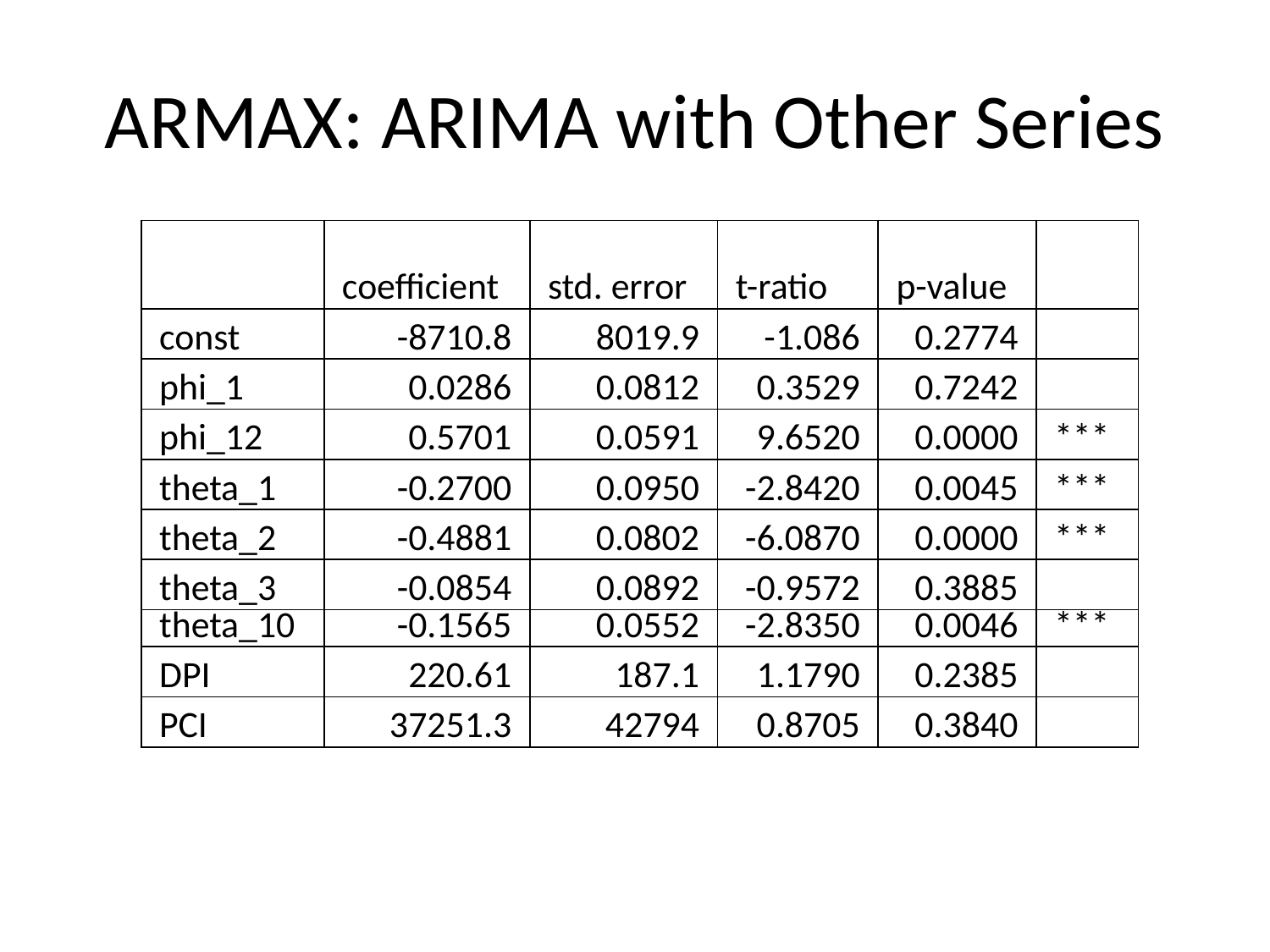

# ARMAX: ARIMA with Other Series
|  | coefficient | std. error | t-ratio | p-value |  |
| --- | --- | --- | --- | --- | --- |
| const | -8710.8 | 8019.9 | -1.086 | 0.2774 |  |
| phi\_1 | 0.0286 | 0.0812 | 0.3529 | 0.7242 |  |
| phi\_12 | 0.5701 | 0.0591 | 9.6520 | 0.0000 | \*\*\* |
| theta\_1 | -0.2700 | 0.0950 | -2.8420 | 0.0045 | \*\*\* |
| theta\_2 | -0.4881 | 0.0802 | -6.0870 | 0.0000 | \*\*\* |
| theta\_3 | -0.0854 | 0.0892 | -0.9572 | 0.3885 |  |
| theta\_10 | -0.1565 | 0.0552 | -2.8350 | 0.0046 | \*\*\* |
| DPI | 220.61 | 187.1 | 1.1790 | 0.2385 |  |
| PCI | 37251.3 | 42794 | 0.8705 | 0.3840 |  |